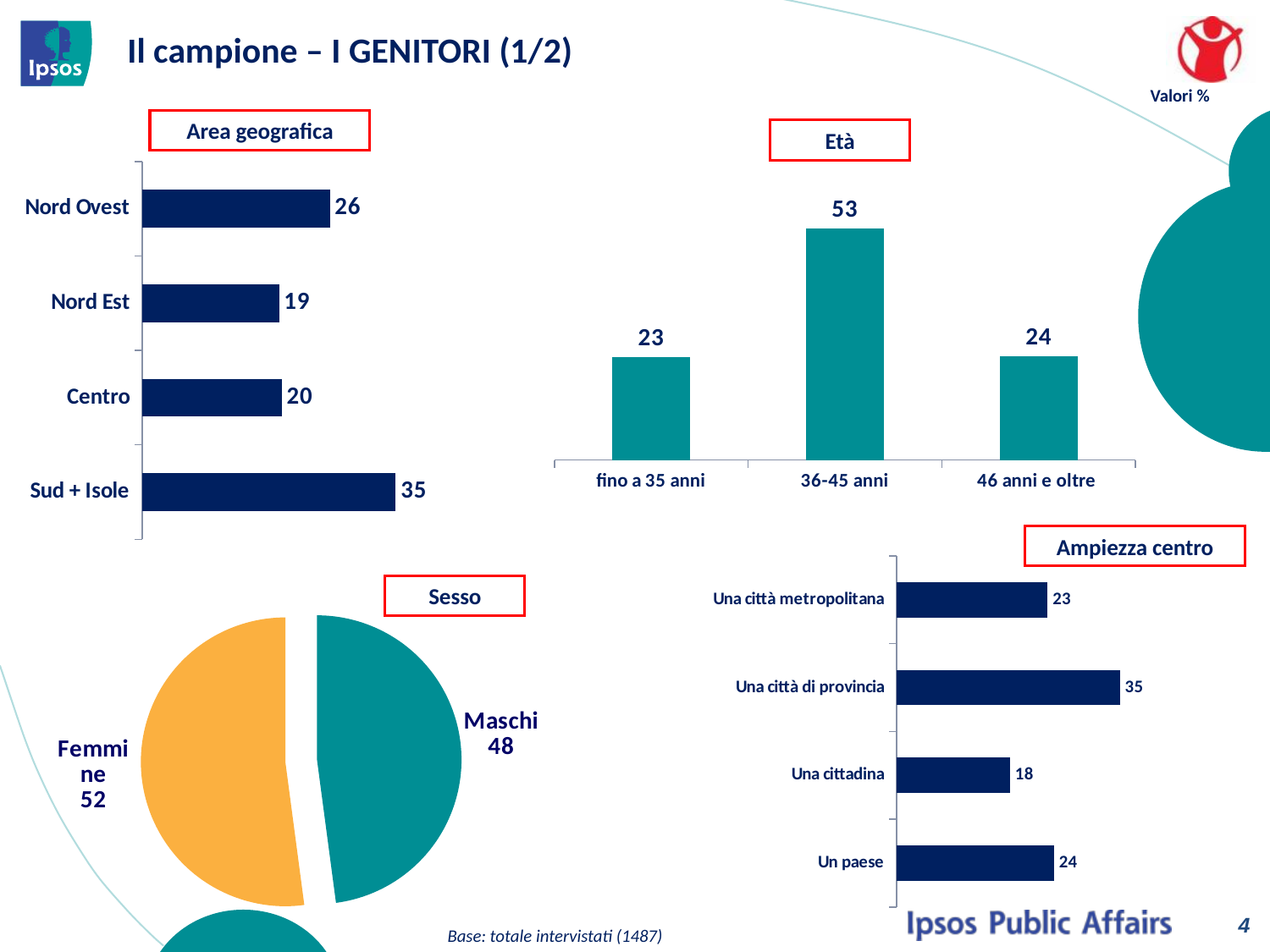

Il campione – I GENITORI (1/2)
Valori %
Area geografica
Età

### Chart

| Category | Area |
|---|---|
| Sud + Isole | 35.4 |
| Centro | 19.5 |
| Nord Est | 19.1 |
| Nord Ovest | 26.2 |

### Chart

| Category | Età |
|---|---|
| fino a 35 anni | 23.4 |
| 36-45 anni | 52.9 |
| 46 anni e oltre  | 23.7 |
Ampiezza centro

### Chart

| Category | totale |
|---|---|
| Una città metropolitana | 23.4 |
| Una città di provincia | 34.6 |
| Una cittadina | 17.6 |
| Un paese | 24.4 |
Sesso

### Chart

| Category | Colonna1 |
|---|---|
| Maschi | 47.9 |
| Femmine | 52.1 |
4
Base: totale intervistati (1487)